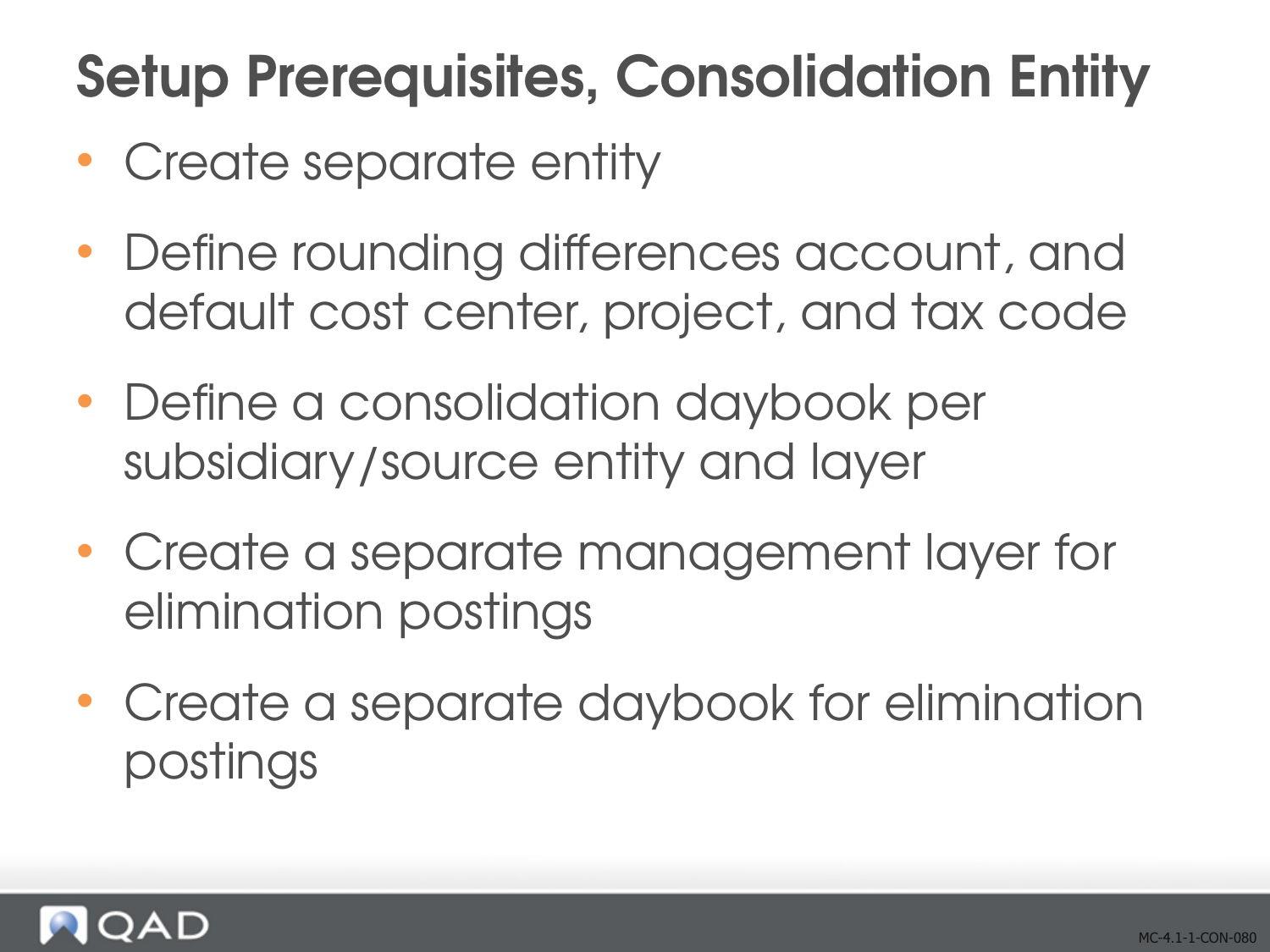

# Setup Prerequisites, Consolidation Entity
Create separate entity
Define rounding differences account, and  default cost center, project, and tax code
Define a consolidation daybook per subsidiary/source entity and layer
Create a separate management layer for elimination postings
Create a separate daybook for elimination postings
MC-4.1-1-CON-080